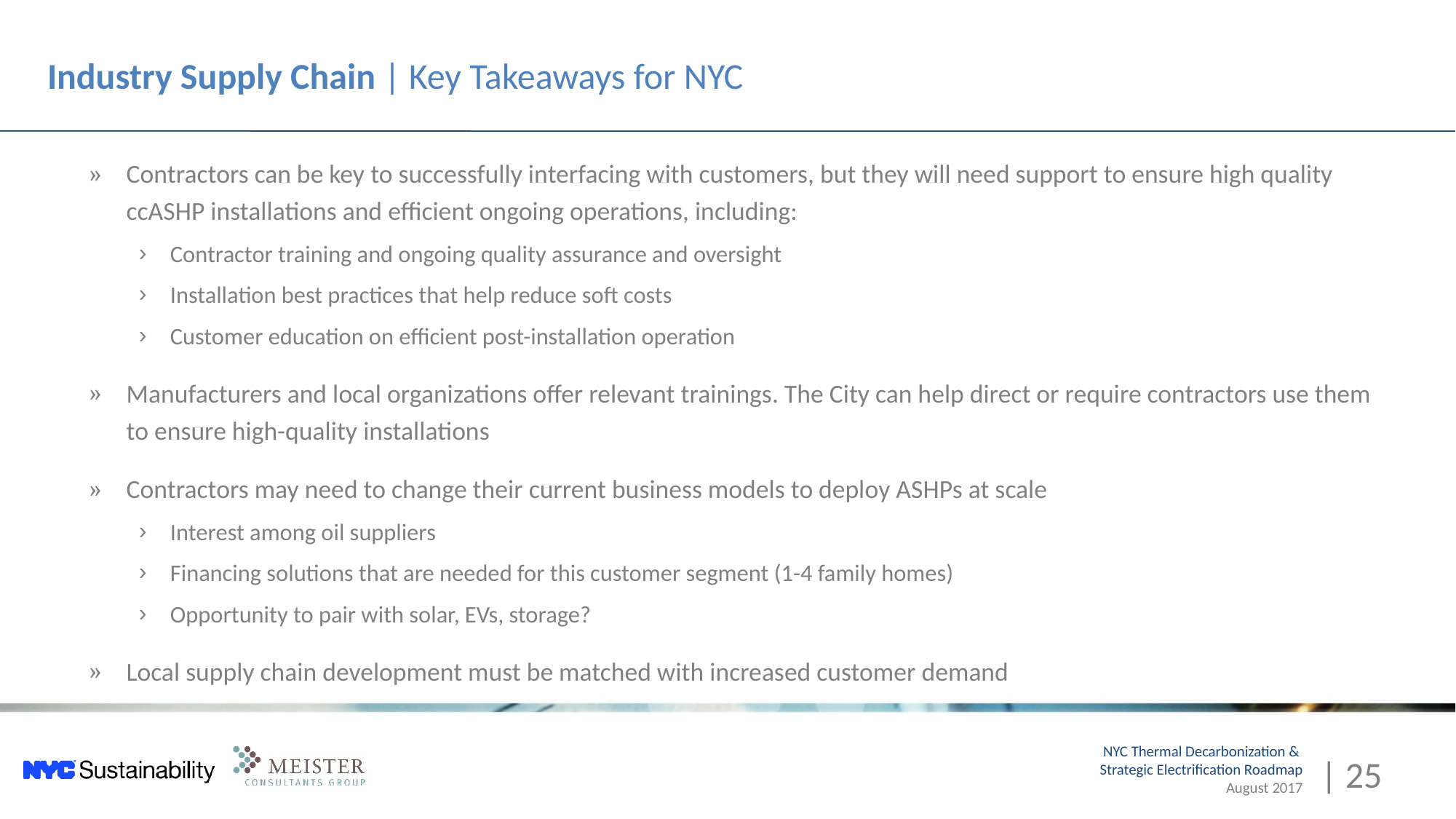

# Industry Supply Chain | Key Takeaways for NYC
Contractors can be key to successfully interfacing with customers, but they will need support to ensure high quality ccASHP installations and efficient ongoing operations, including:
Contractor training and ongoing quality assurance and oversight
Installation best practices that help reduce soft costs
Customer education on efficient post-installation operation
Manufacturers and local organizations offer relevant trainings. The City can help direct or require contractors use them to ensure high-quality installations
Contractors may need to change their current business models to deploy ASHPs at scale
Interest among oil suppliers
Financing solutions that are needed for this customer segment (1-4 family homes)
Opportunity to pair with solar, EVs, storage?
Local supply chain development must be matched with increased customer demand